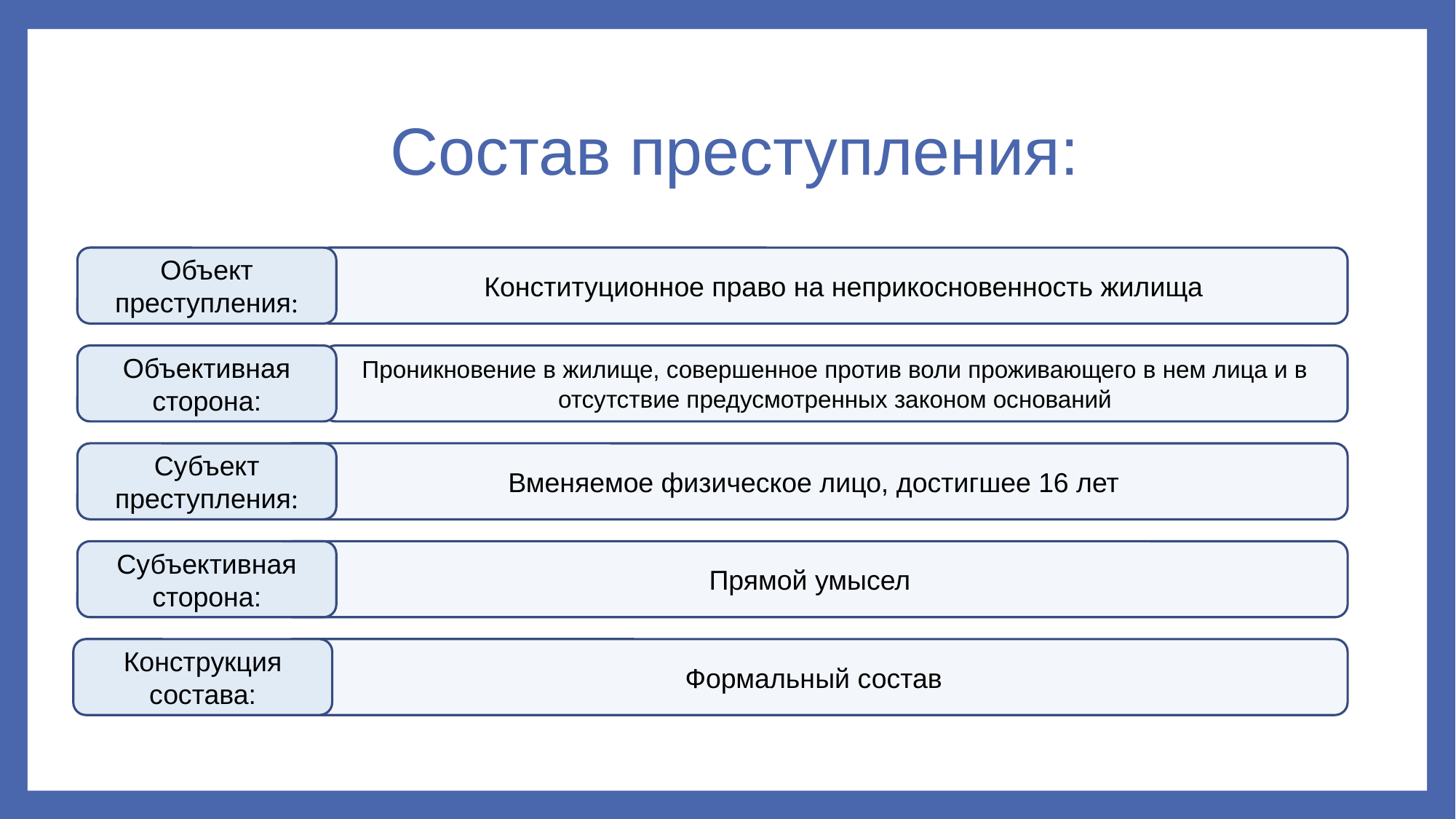

# Состав преступления:
Объект преступления:
   Конституционное право на неприкосновенность жилища
Объективная сторона:
Проникновение в жилище, совершенное против воли проживающего в нем лица и в отсутствие предусмотренных законом оснований
Вменяемое физическое лицо, достигшее 16 лет
Субъект преступления:
Прямой умысел
Субъективная сторона:
Конструкция состава:
Формальный состав